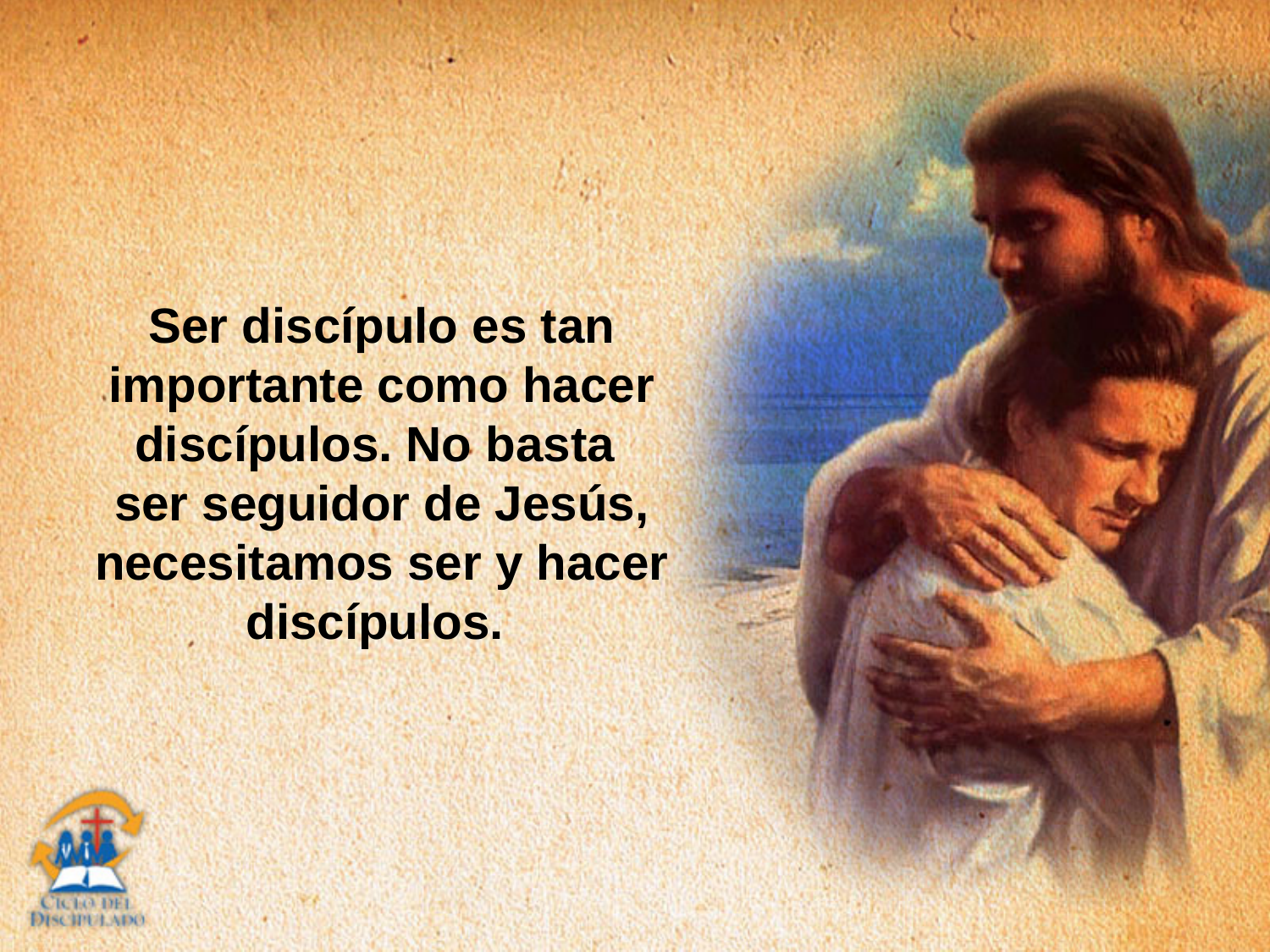

Ser discípulo es tan importante como hacer discípulos. No basta
ser seguidor de Jesús, necesitamos ser y hacer discípulos.